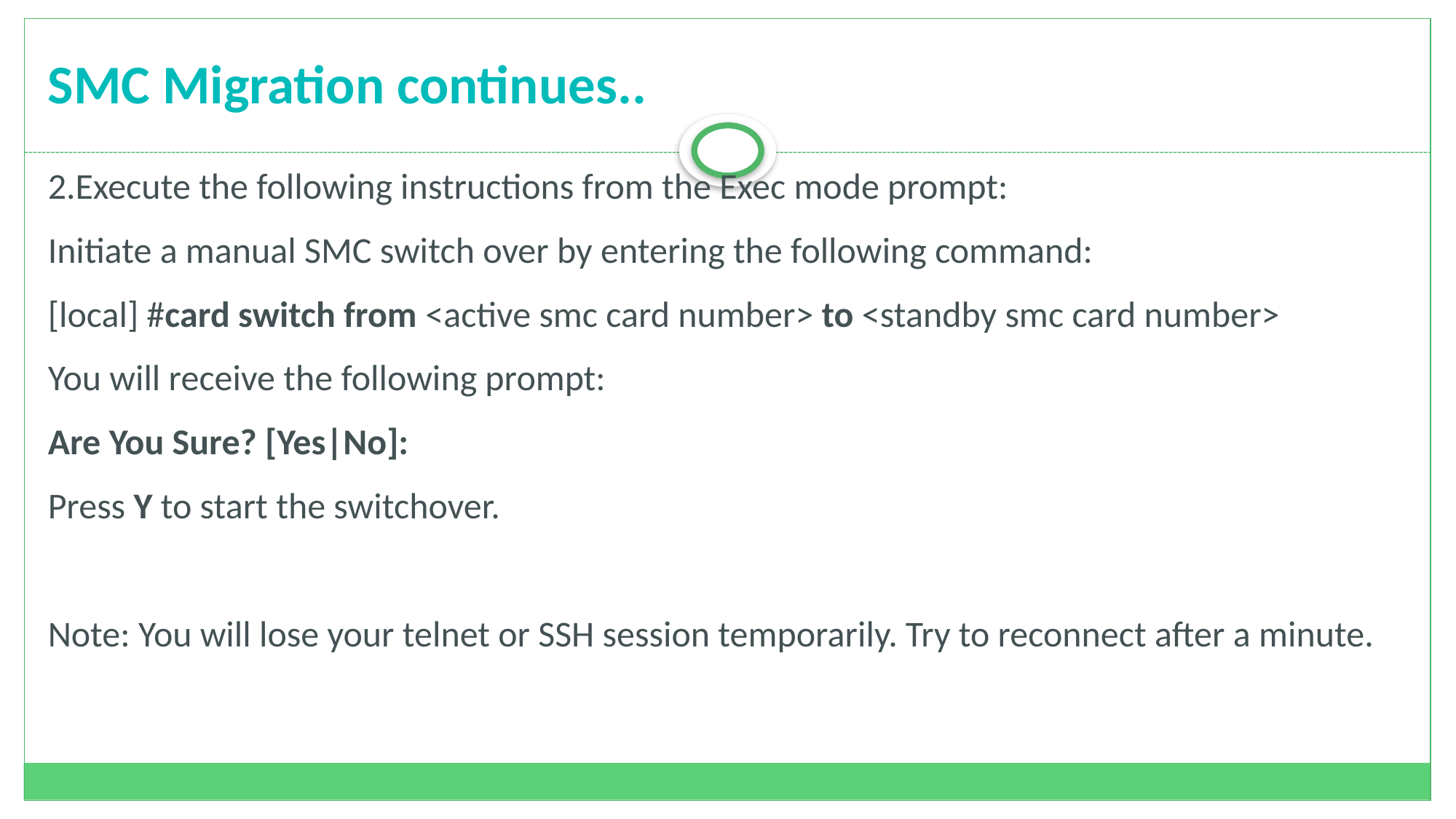

# SMC Migration continues..
2.Execute the following instructions from the Exec mode prompt:
Initiate a manual SMC switch over by entering the following command:
[local] #card switch from <active smc card number> to <standby smc card number>
You will receive the following prompt:
Are You Sure? [Yes|No]:
Press Y to start the switchover.

Note: You will lose your telnet or SSH session temporarily. Try to reconnect after a minute.